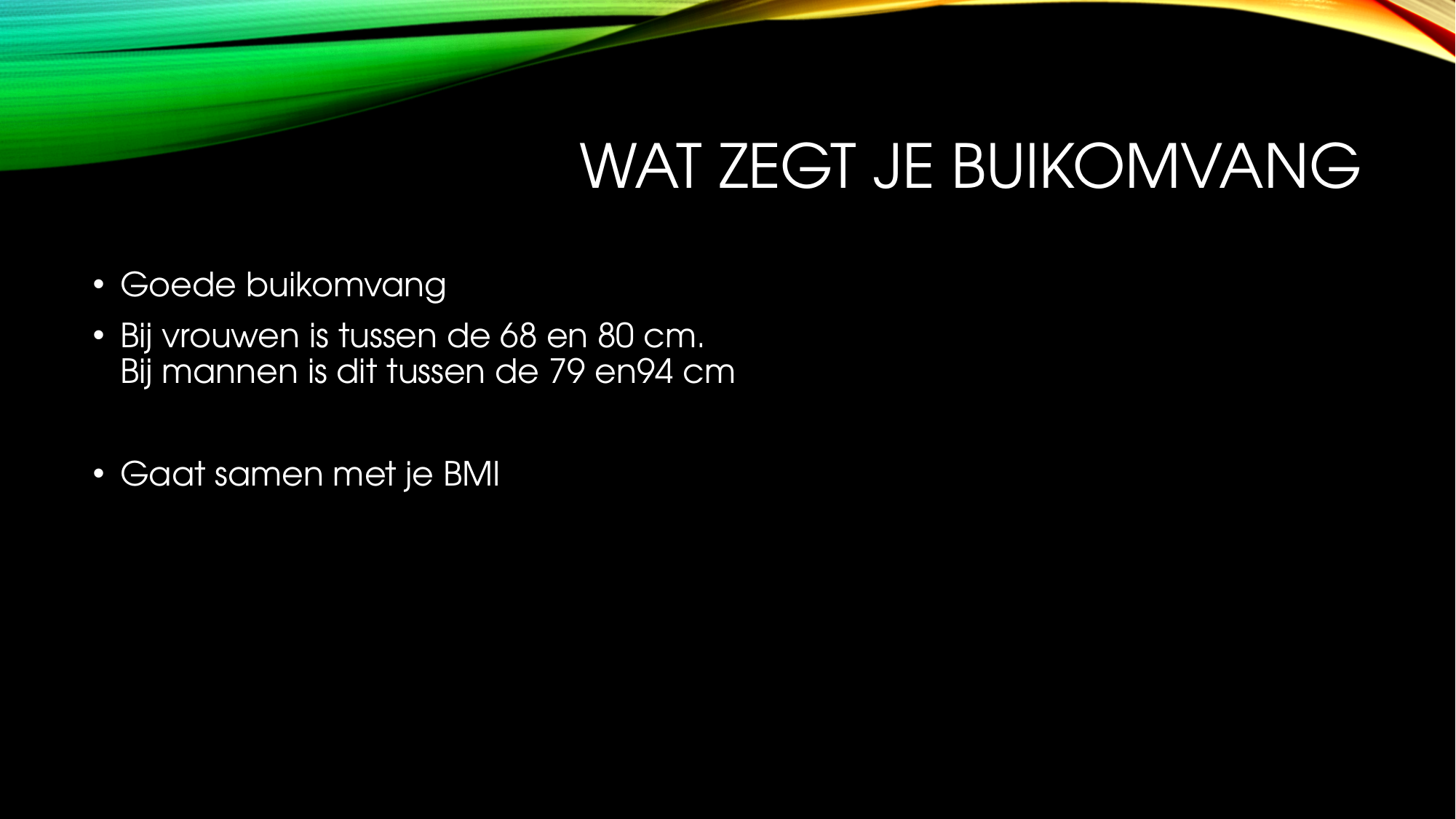

# Wat zegt je buikomvang
Goede buikomvang
Bij vrouwen is tussen de 68 en 80 cm.
Bij mannen is dit tussen de 79 en94 cm

Gaat samen met je BMI